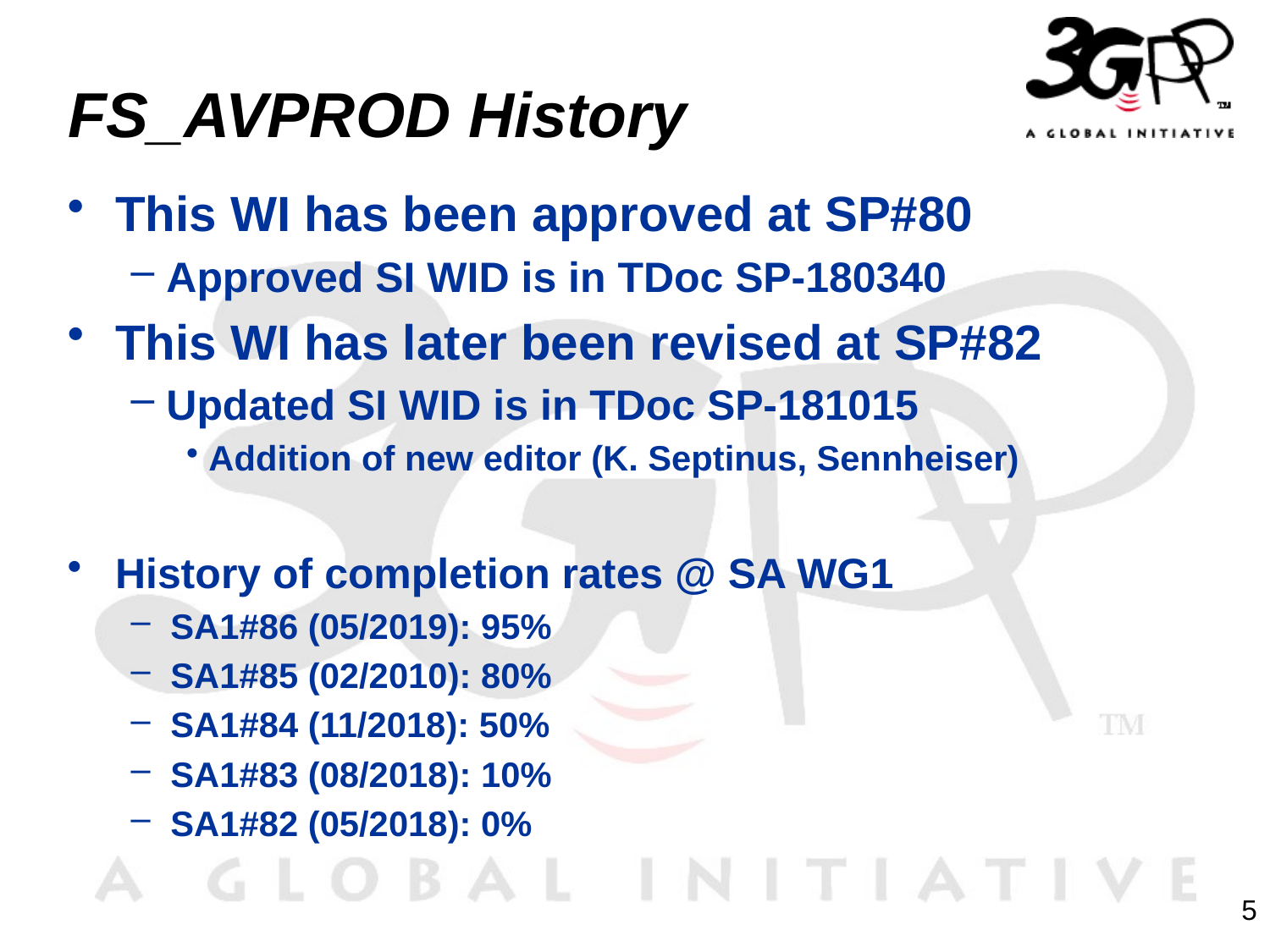

# FS_AVPROD History
This WI has been approved at SP#80
 Approved SI WID is in TDoc SP-180340
This WI has later been revised at SP#82
 Updated SI WID is in TDoc SP-181015
 Addition of new editor (K. Septinus, Sennheiser)

History of completion rates @ SA WG1
SA1#86 (05/2019): 95%
SA1#85 (02/2010): 80%
SA1#84 (11/2018): 50%
SA1#83 (08/2018): 10%
SA1#82 (05/2018): 0%
5